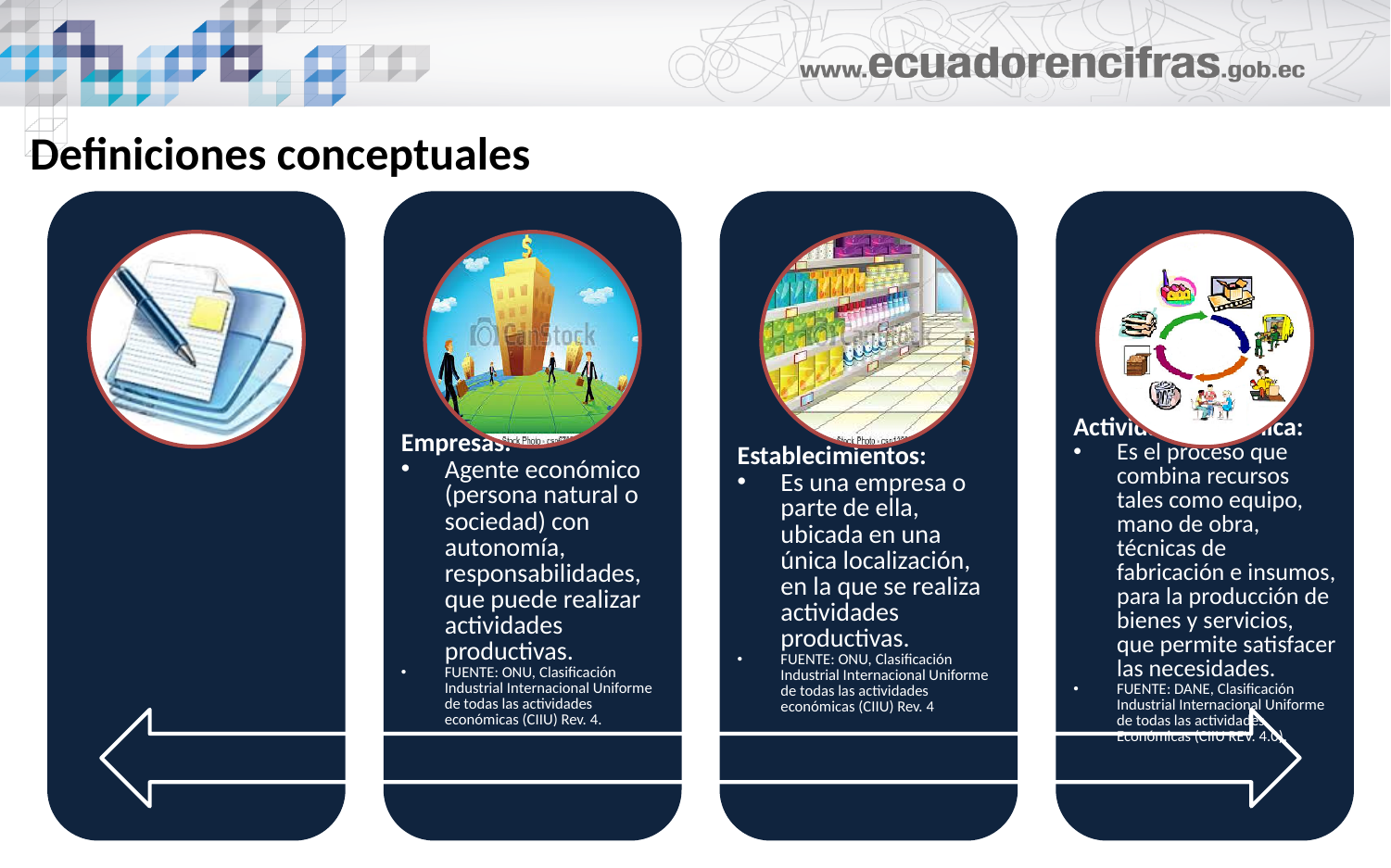

# Definiciones conceptuales
Es una empresa o parte de ella, ubicada en una única localización, en la que se realiza actividades productivas.
Es el proceso que combina recursos tales como equipo, mano de obra, técnicas de fabricación e insumos, para la producción de bienes y servicios, que permite satisfacer las necesidades.
Actividad económica:
Establecimientos:
Empresas:
Agente económico (persona natural o sociedad) con autonomía, responsabilidades,  que puede realizar actividades productivas.
FUENTE: ONU, Clasificación Industrial Internacional Uniforme de todas las actividades económicas (CIIU) Rev. 4.
FUENTE: ONU, Clasificación Industrial Internacional Uniforme de todas las actividades económicas (CIIU) Rev. 4
FUENTE: DANE, Clasificación  Industrial Internacional Uniforme de todas las actividades  Económicas (CIIU REV. 4.0).